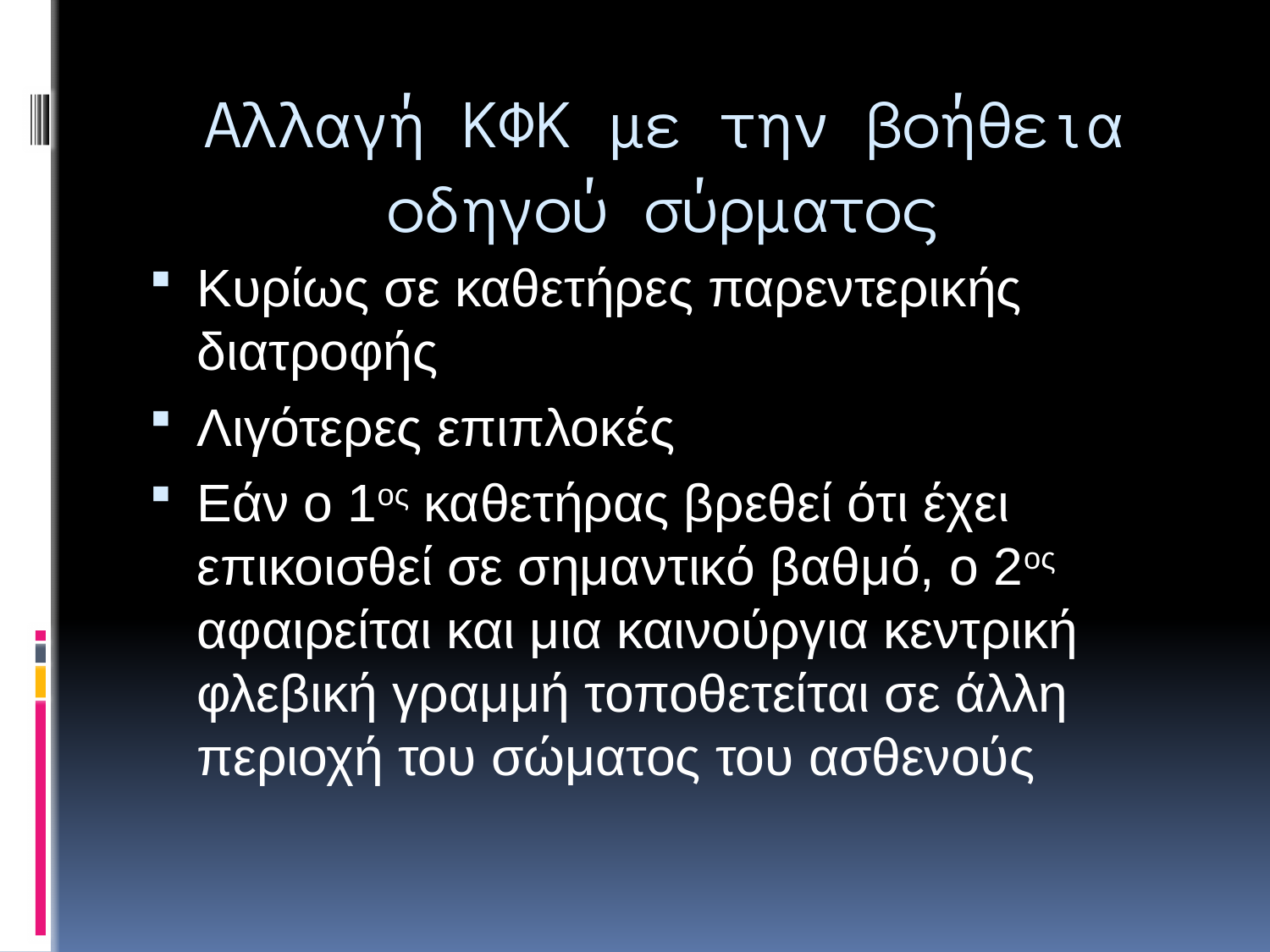

# Αλλαγή ΚΦΚ με την βοήθεια οδηγού σύρματος
Κυρίως σε καθετήρες παρεντερικής διατροφής
Λιγότερες επιπλοκές
Εάν ο 1ος καθετήρας βρεθεί ότι έχει επικοισθεί σε σημαντικό βαθμό, ο 2ος αφαιρείται και μια καινούργια κεντρική φλεβική γραμμή τοποθετείται σε άλλη περιοχή του σώματος του ασθενούς